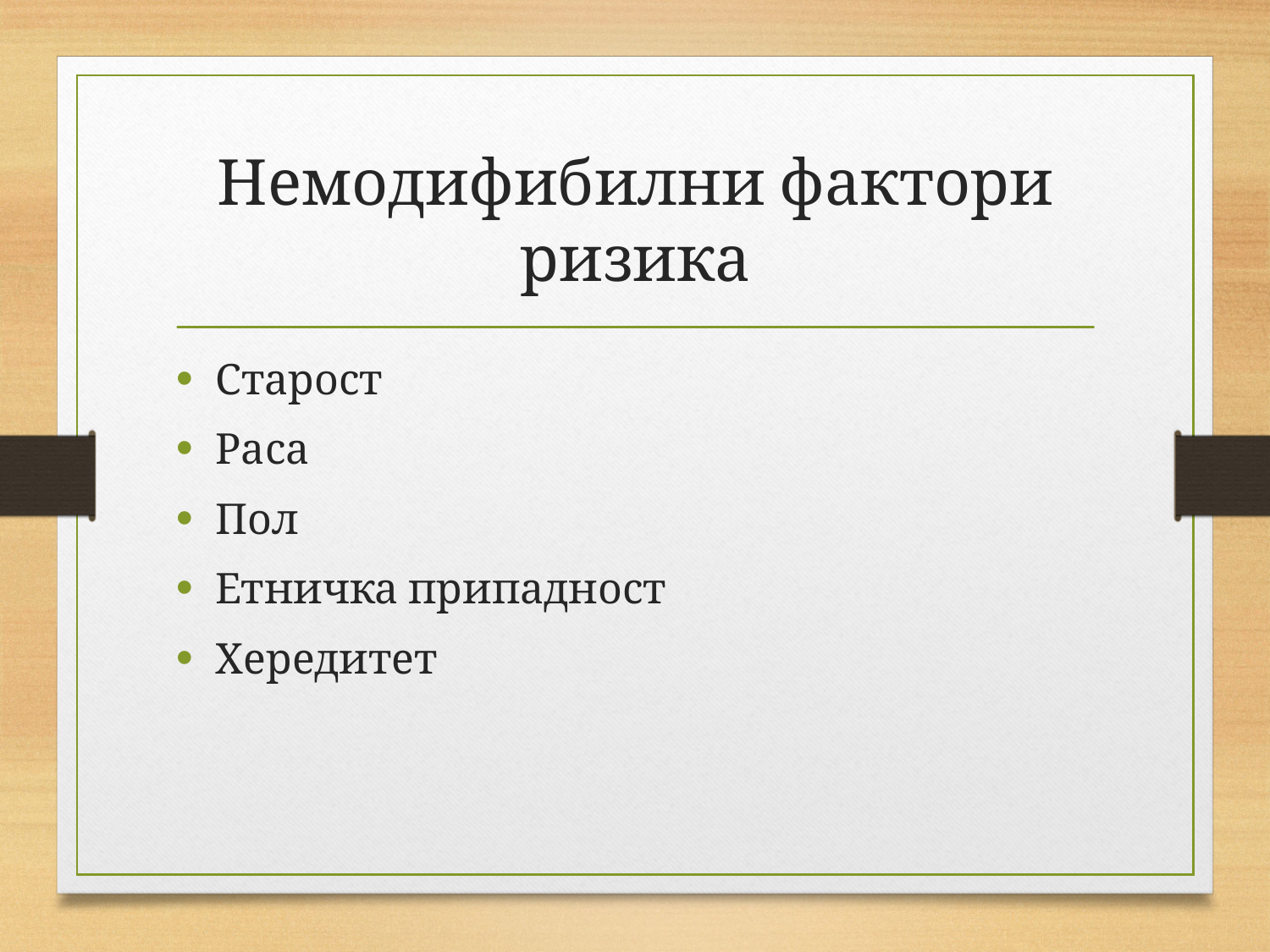

# Немодифибилни фактори ризика
Старост
Раса
Пол
Етничка припадност
Хередитет